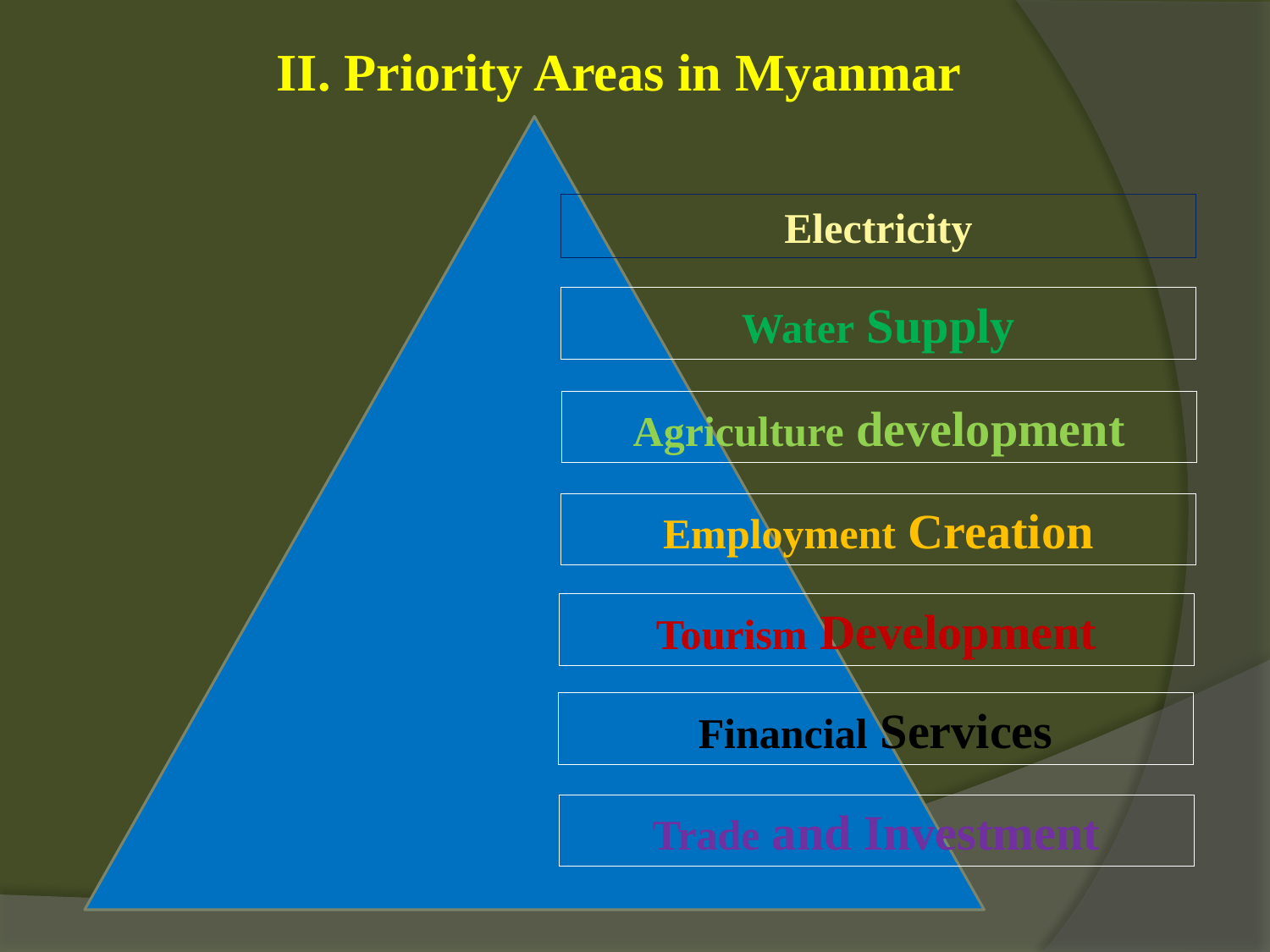

II. Priority Areas in Myanmar

Electricity
Water Supply
Agriculture development
Employment Creation
Tourism Development
Financial Services
Trade and Investment